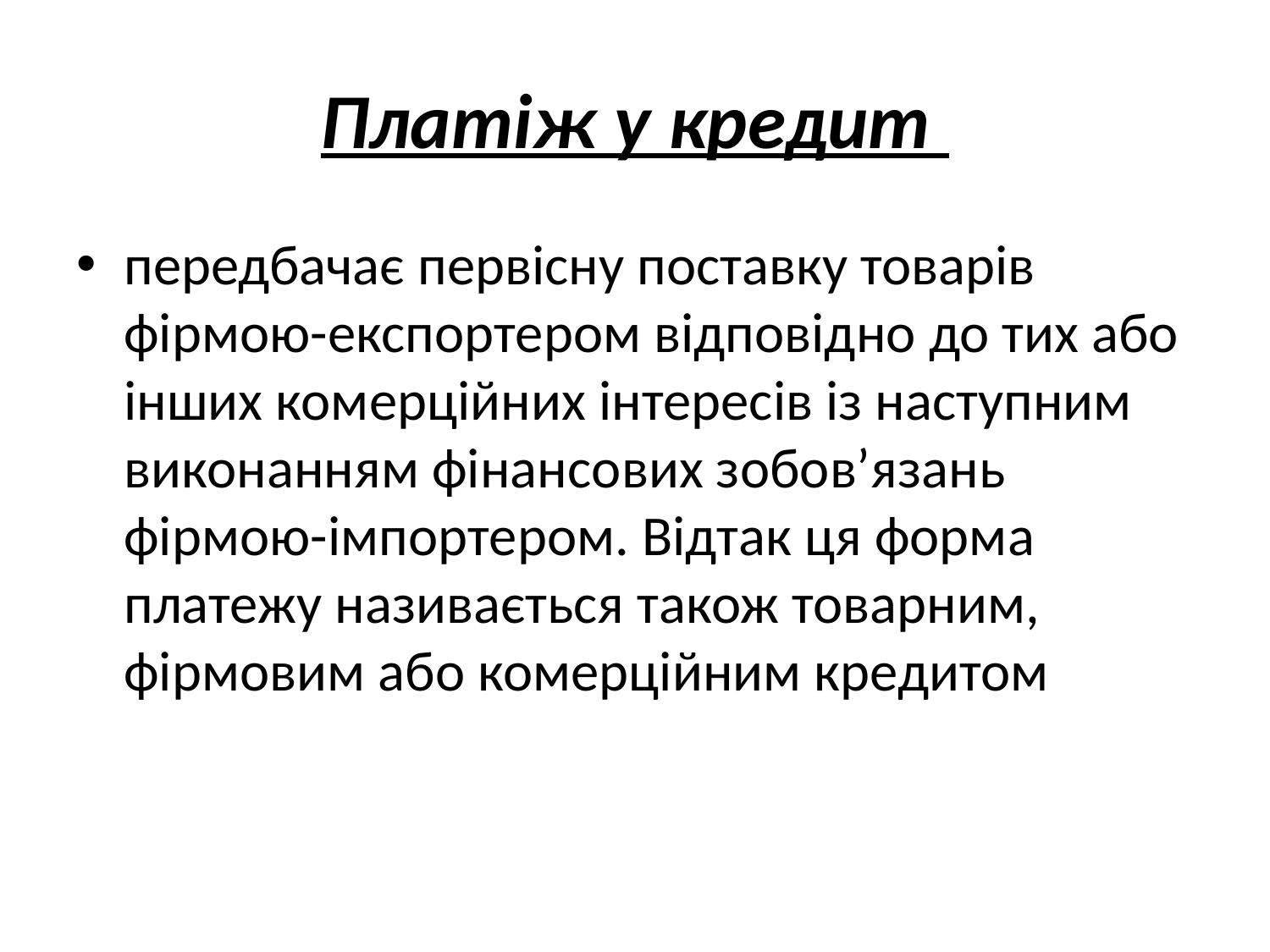

# Платіж у кредит
передбачає первісну поставку товарів фірмою-експортером відповідно до тих або інших комерційних інтересів із наступним виконанням фінансових зобов’язань фірмою-імпорте­ром. Відтак ця форма платежу називається також товарним, фірмовим або комерційним кредитом